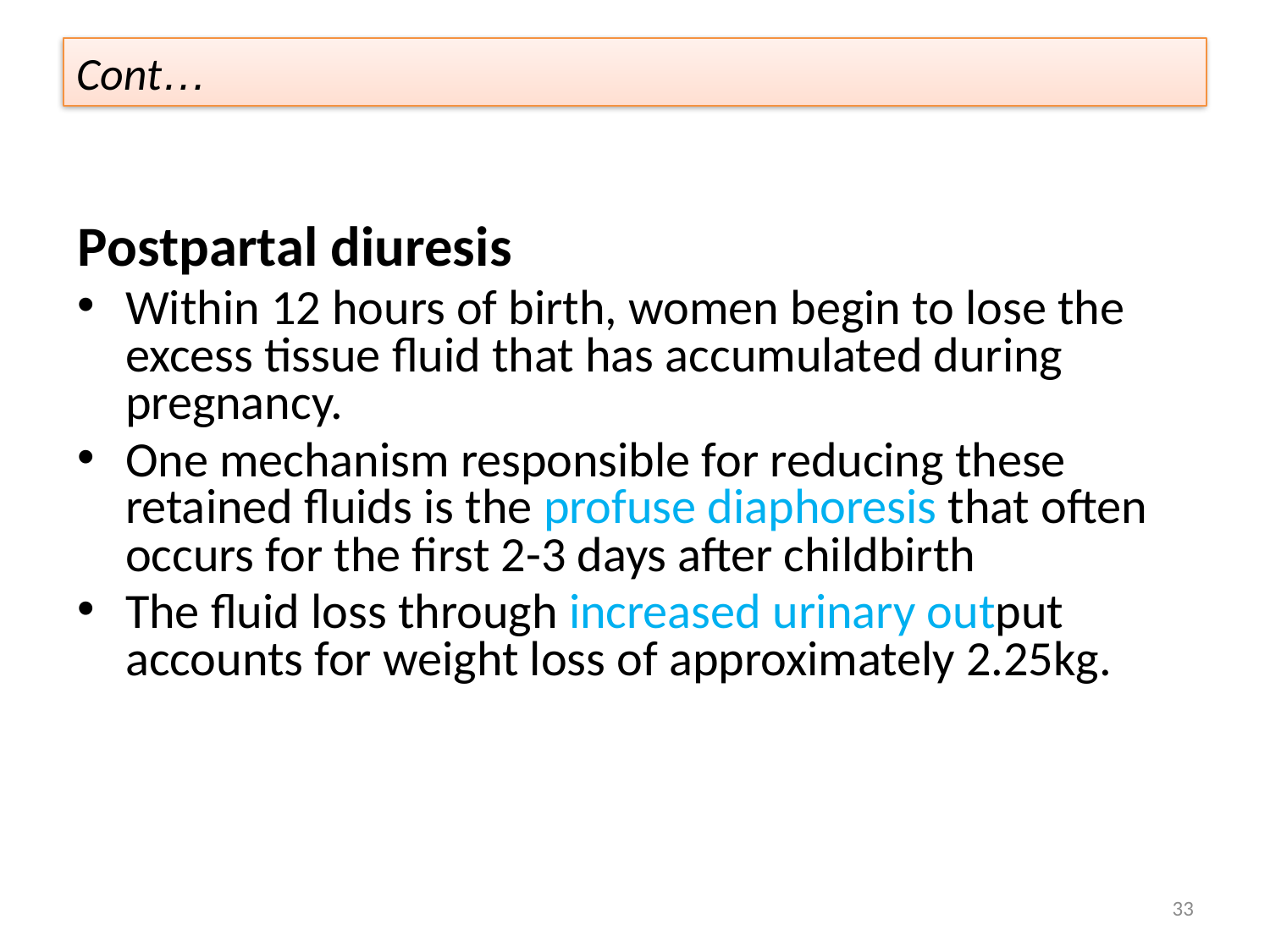

# Cont…
Postpartal diuresis
Within 12 hours of birth, women begin to lose the excess tissue fluid that has accumulated during pregnancy.
One mechanism responsible for reducing these retained fluids is the profuse diaphoresis that often occurs for the first 2-3 days after childbirth
The fluid loss through increased urinary output accounts for weight loss of approximately 2.25kg.
33